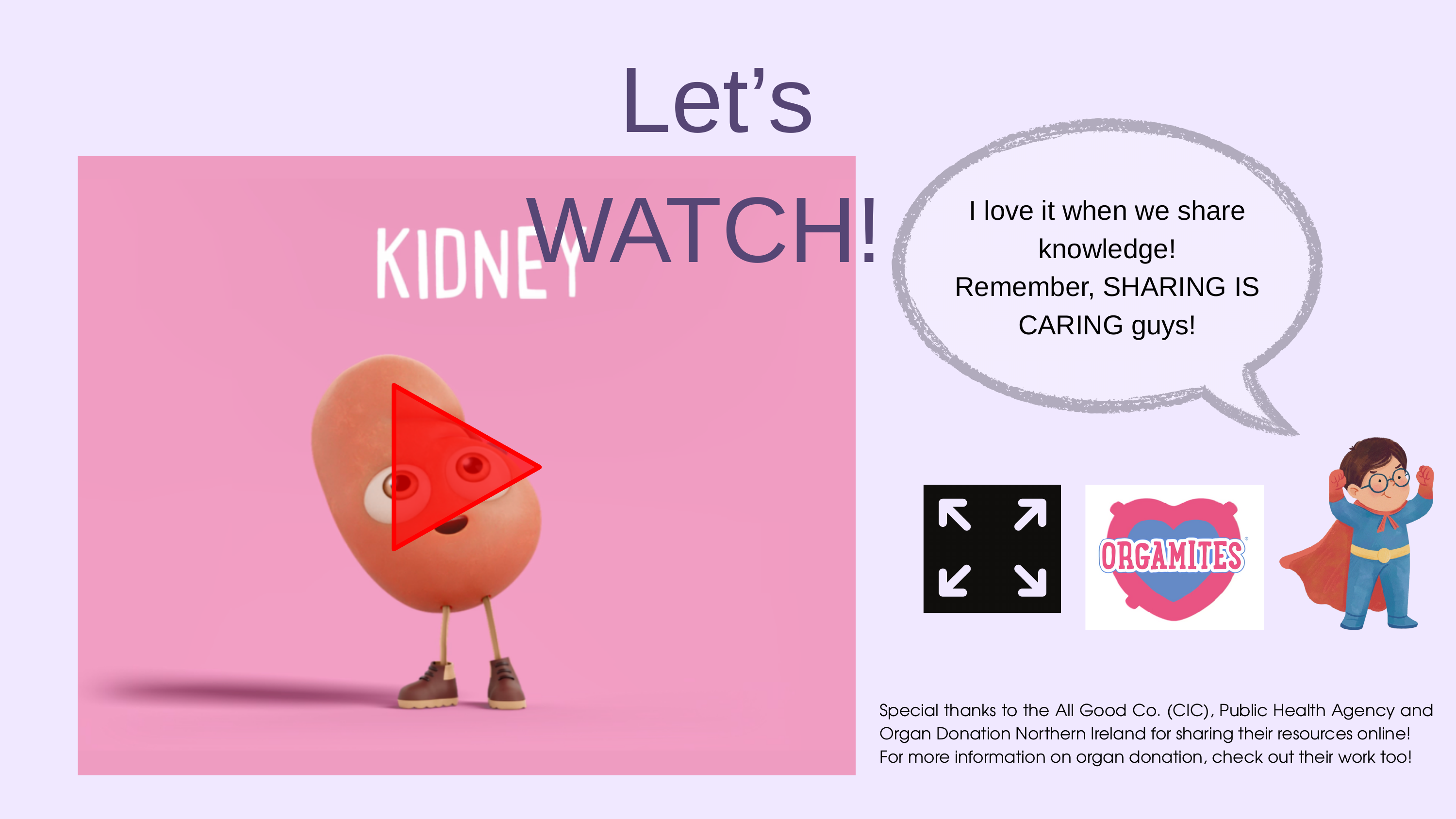

Let’s WATCH!

I love it when we share knowledge!
Remember, SHARING IS CARING guys!

Special thanks to the All Good Co. (CIC), Public Health Agency and Organ Donation Northern Ireland for sharing their resources online!
For more information on organ donation, check out their work too!